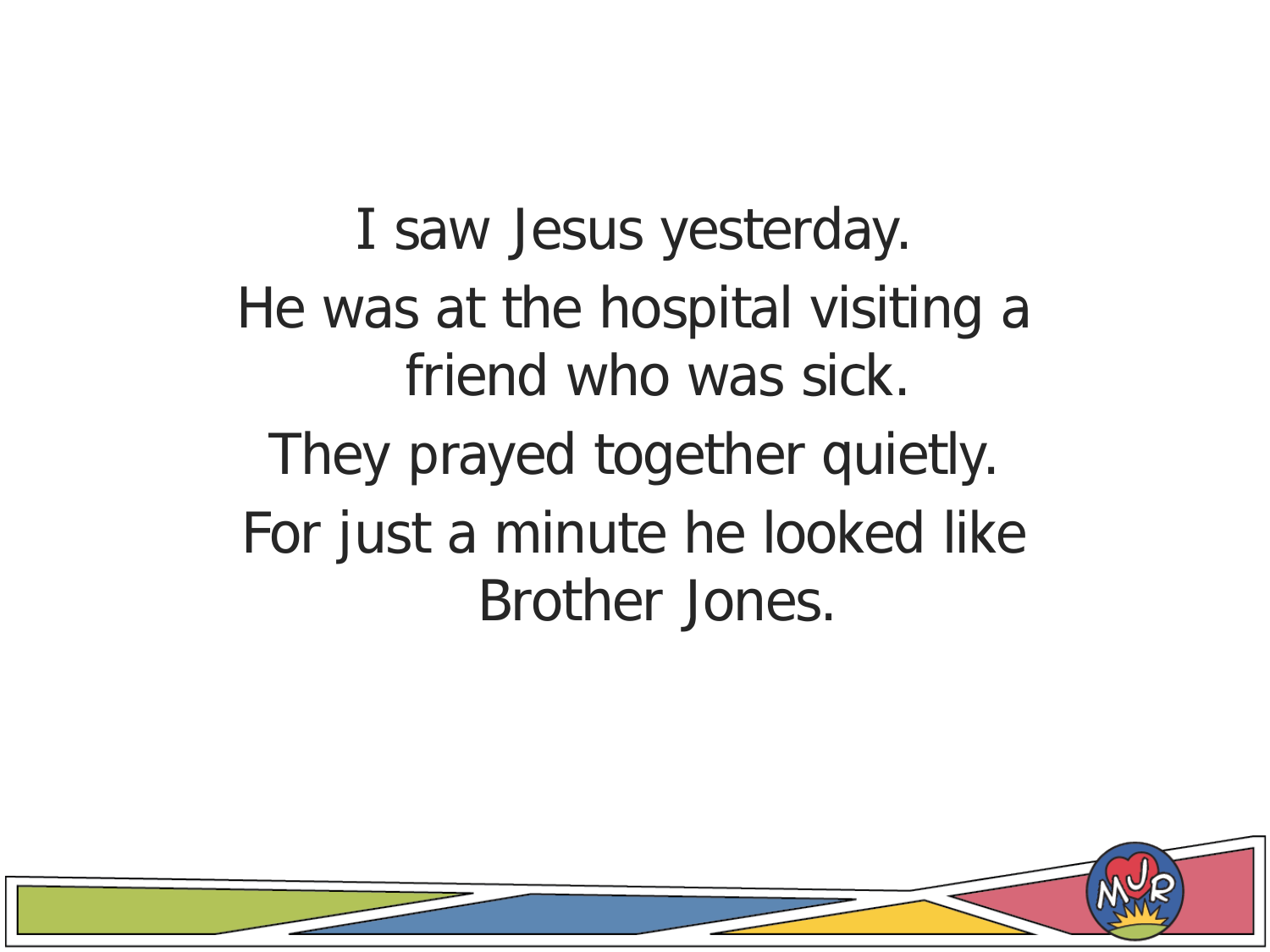

I saw Jesus yesterday.
He was at the hospital visiting a friend who was sick.
They prayed together quietly.
For just a minute he looked like Brother Jones.